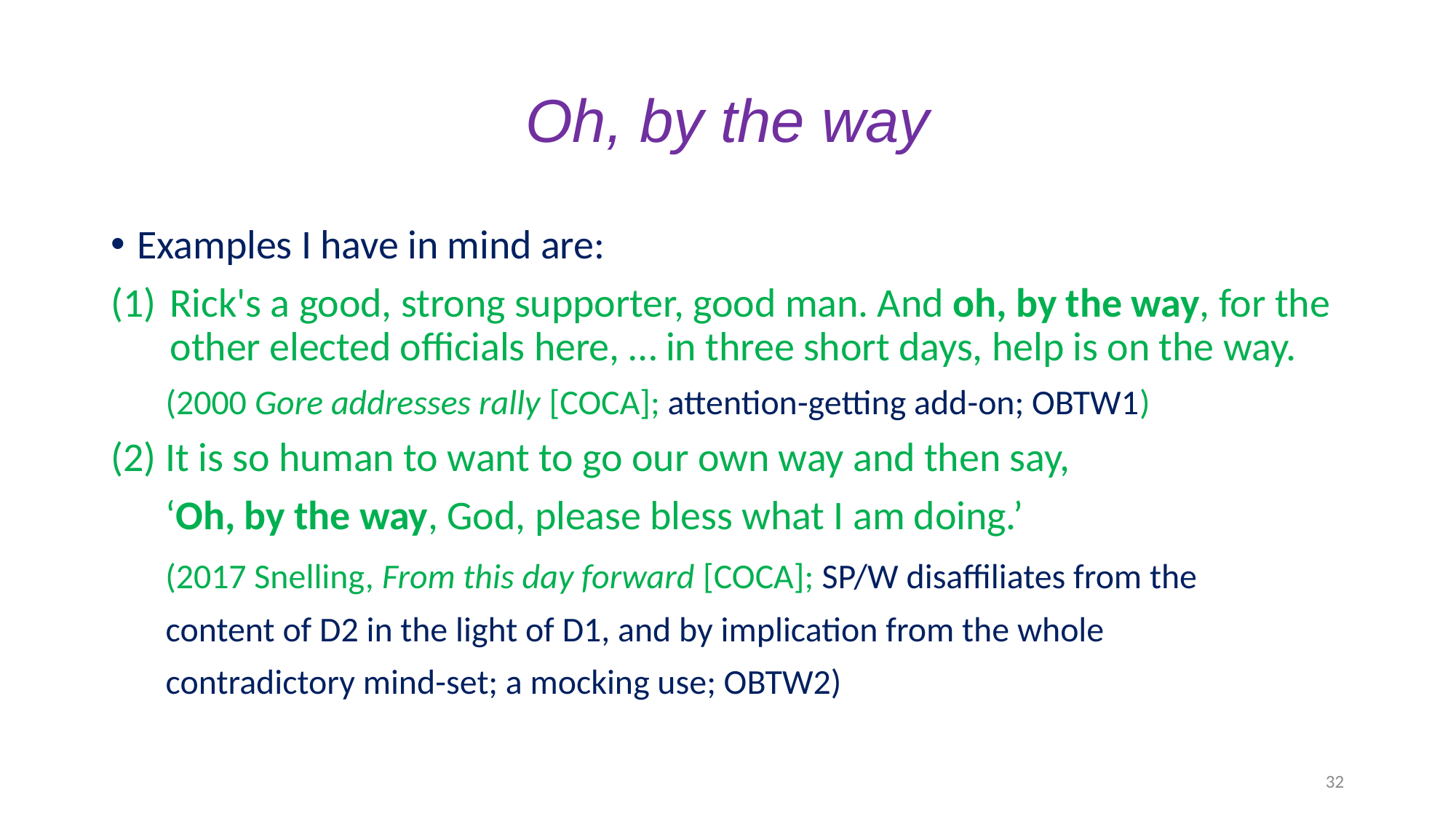

# Oh, by the way
Examples I have in mind are:
Rick's a good, strong supporter, good man. And oh, by the way, for the other elected officials here, … in three short days, help is on the way.
       (2000 Gore addresses rally [COCA]; attention-getting add-on; OBTW1)
(2) It is so human to want to go our own way and then say,
      ‘Oh, by the way, God, please bless what I am doing.’
      (2017 Snelling, From this day forward [COCA]; SP/W disaffiliates from the
       content of D2 in the light of D1, and by implication from the whole
       contradictory mind-set; a mocking use; OBTW2)

32